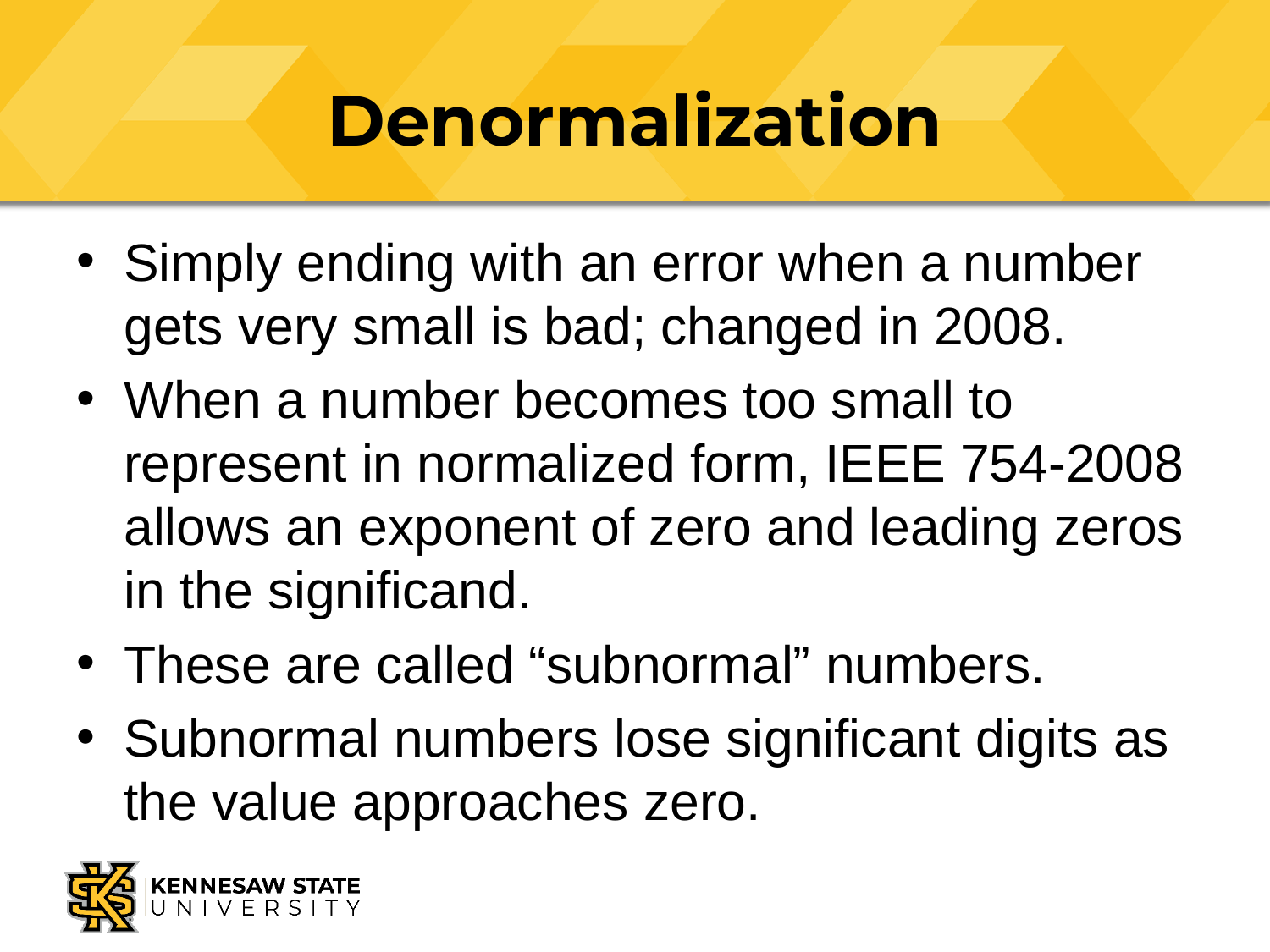

# Denormalization
Simply ending with an error when a number gets very small is bad; changed in 2008.
When a number becomes too small to represent in normalized form, IEEE 754-2008 allows an exponent of zero and leading zeros in the significand.
These are called “subnormal” numbers.
Subnormal numbers lose significant digits as the value approaches zero.